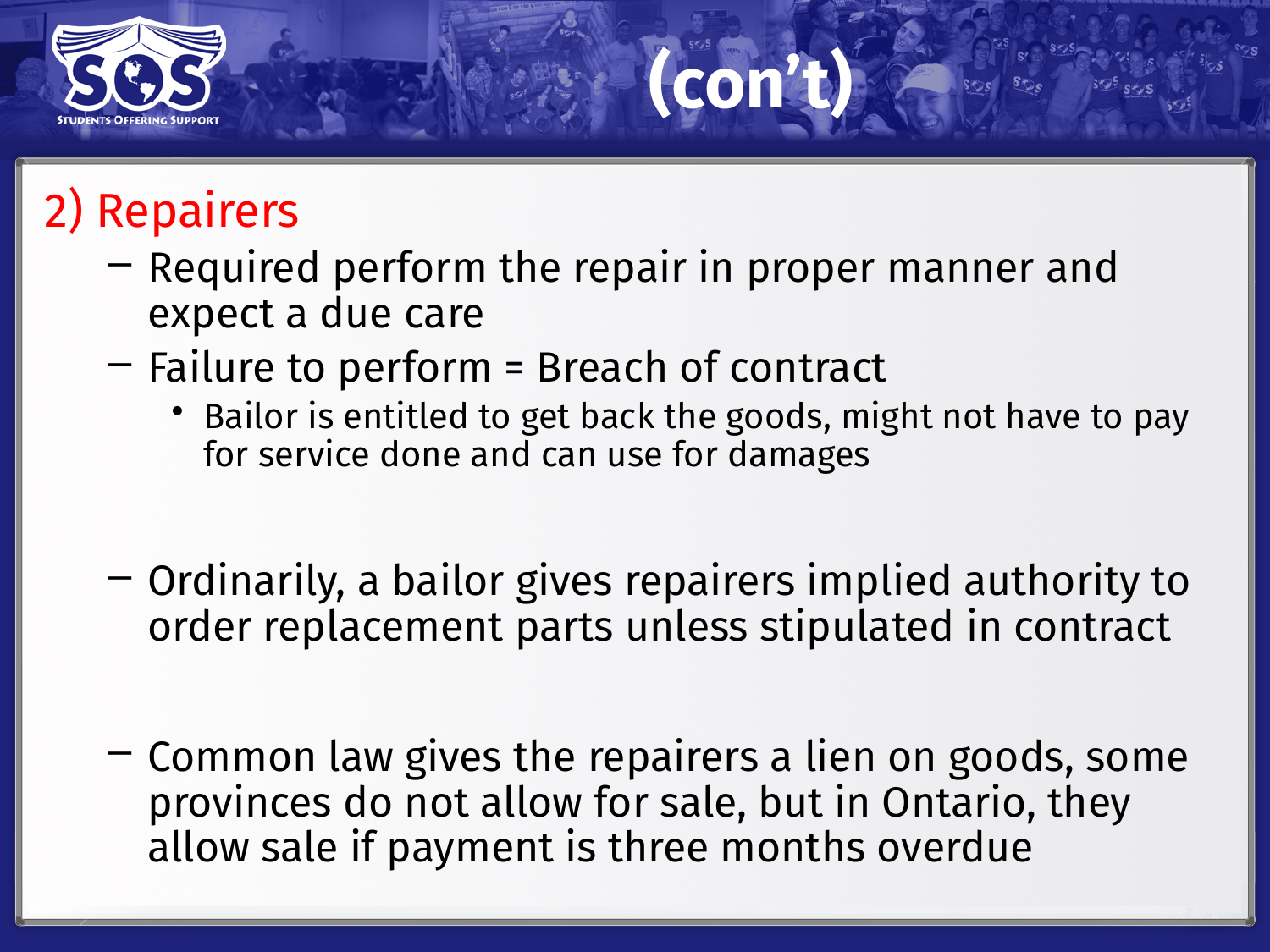

# (con’t)
2) Repairers
Required perform the repair in proper manner and expect a due care
Failure to perform = Breach of contract
Bailor is entitled to get back the goods, might not have to pay for service done and can use for damages

Ordinarily, a bailor gives repairers implied authority to order replacement parts unless stipulated in contract

Common law gives the repairers a lien on goods, some provinces do not allow for sale, but in Ontario, they allow sale if payment is three months overdue